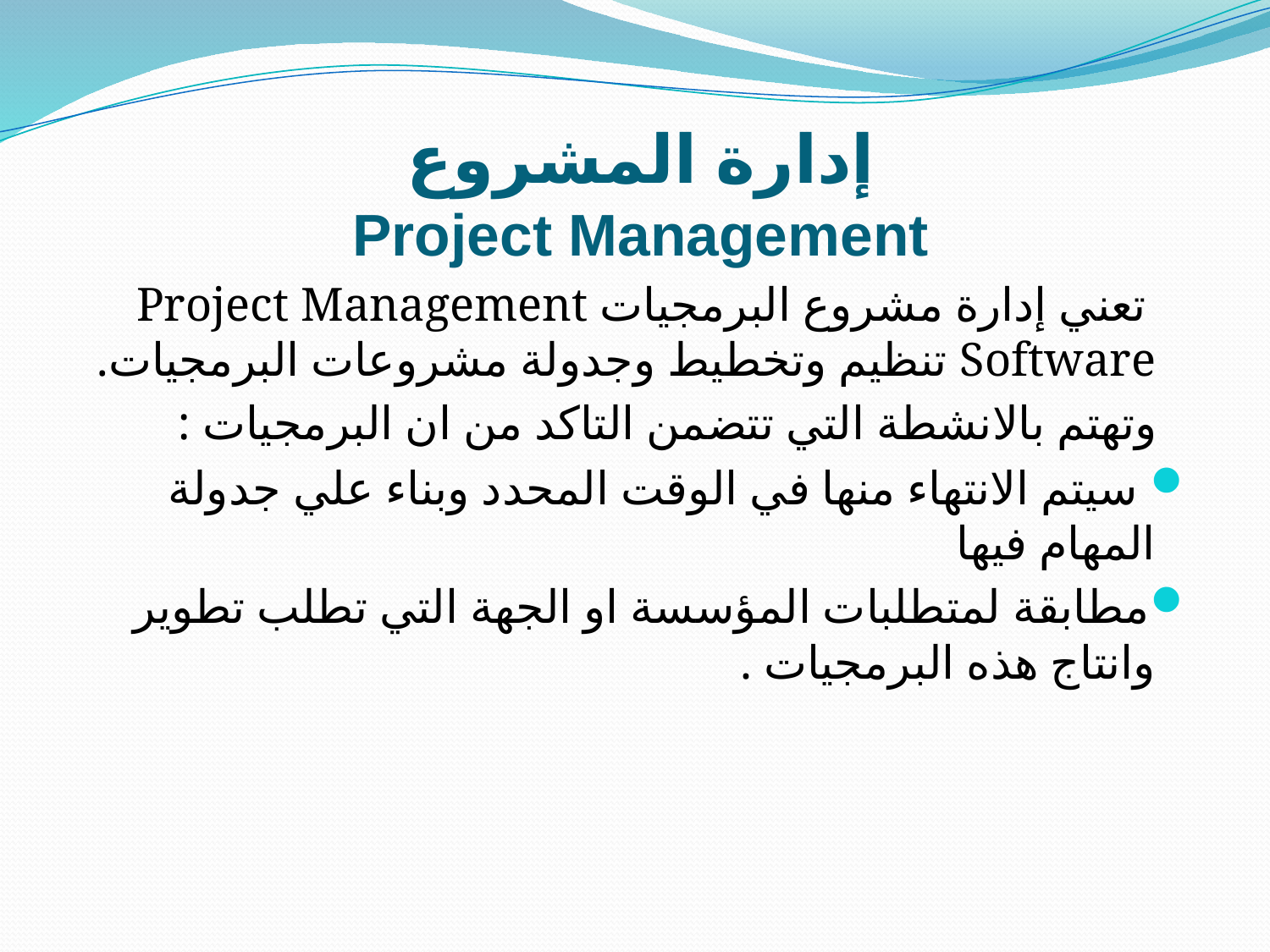

# إدارة المشروع Project Management
    تعني إدارة مشروع البرمجيات Project Management Software تنظيم وتخطيط وجدولة مشروعات البرمجيات.
   وتهتم بالانشطة التي تتضمن التاكد من ان البرمجيات :
 سيتم الانتهاء منها في الوقت المحدد وبناء علي جدولة المهام فيها
مطابقة لمتطلبات المؤسسة او الجهة التي تطلب تطوير وانتاج هذه البرمجيات .